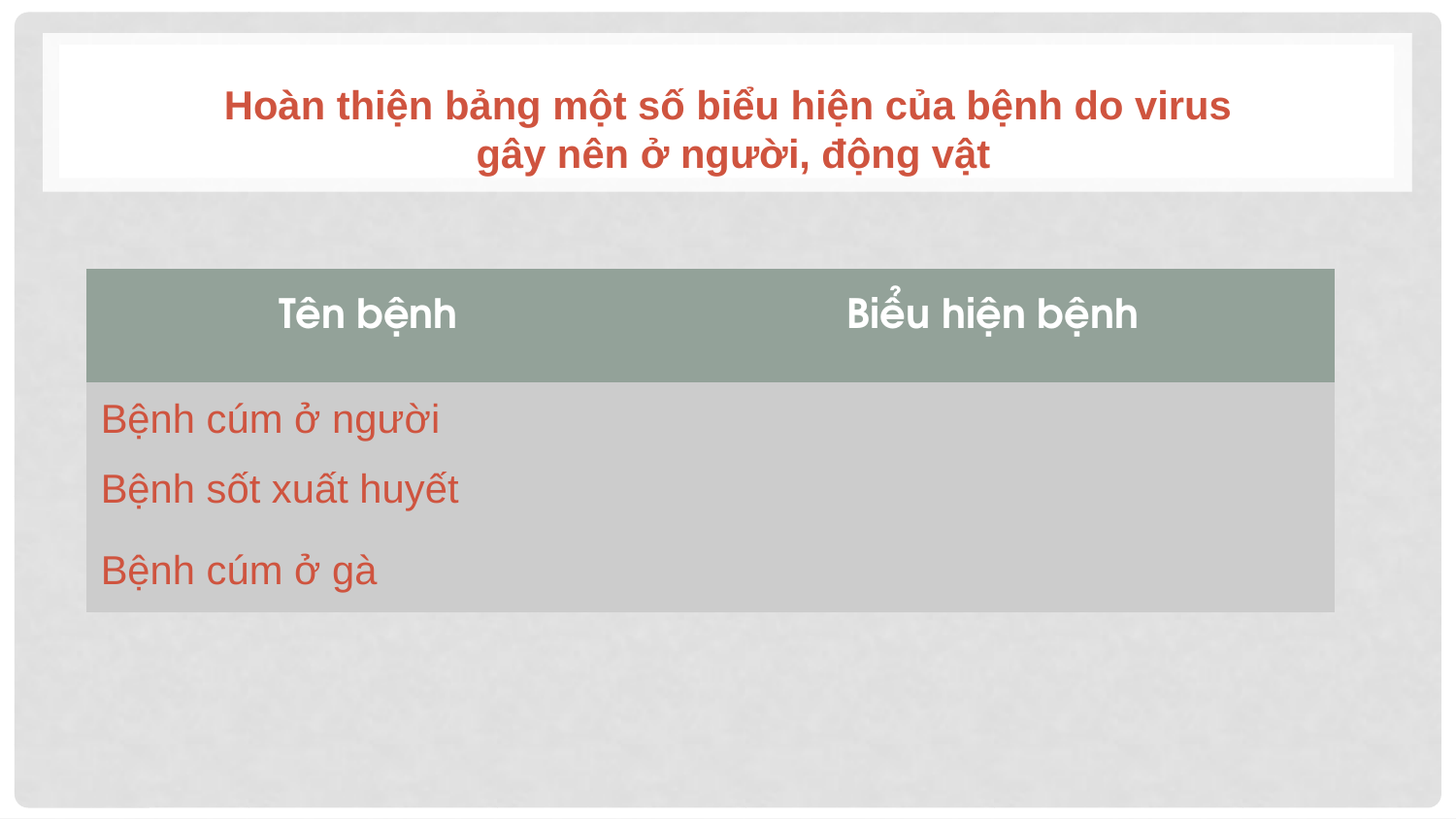

Hoàn thiện bảng một số biểu hiện của bệnh do virus
 gây nên ở người, động vật
| Tên bệnh | Biểu hiện bệnh |
| --- | --- |
| Bệnh cúm ở người |  |
| Bệnh sốt xuất huyết |  |
| Bệnh cúm ở gà |  |